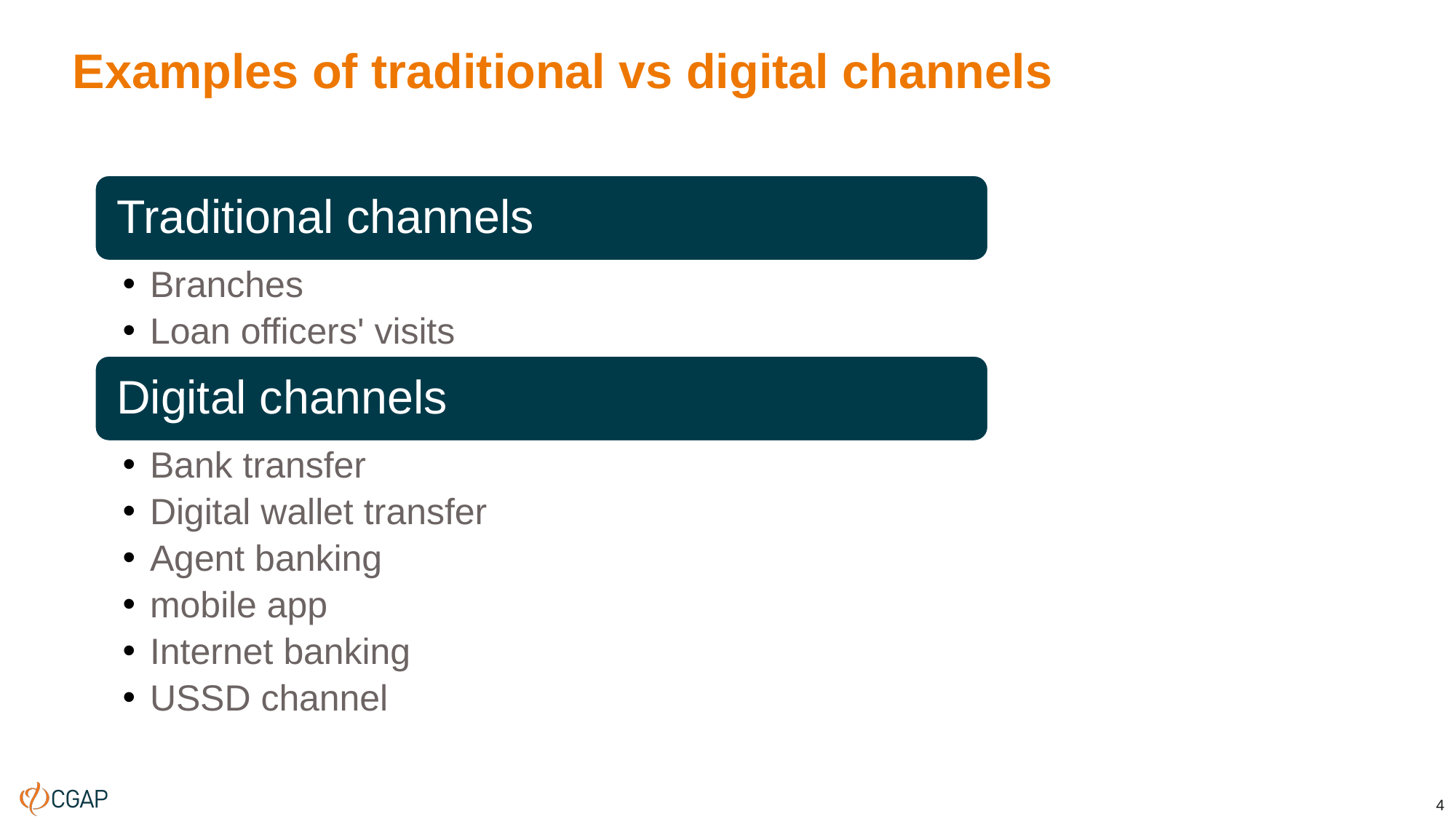

# Examples of traditional vs digital channels

Traditional channels
Branches
Loan officers' visits
Digital channels
Bank transfer
Digital wallet transfer
Agent banking
mobile app
Internet banking
USSD channel
4